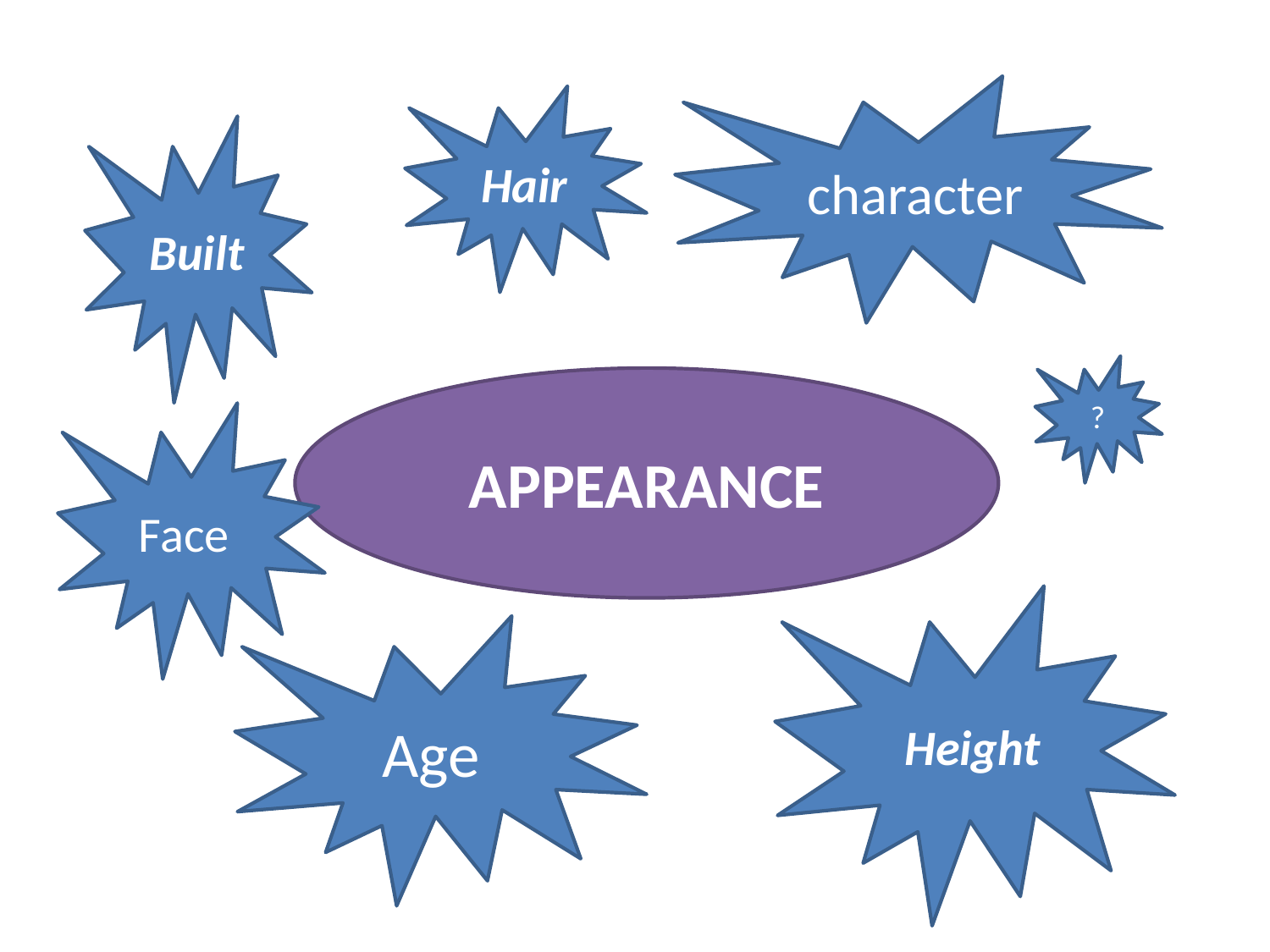

character
Hair
Built
?
APPEARANCE
Face
Height
Age